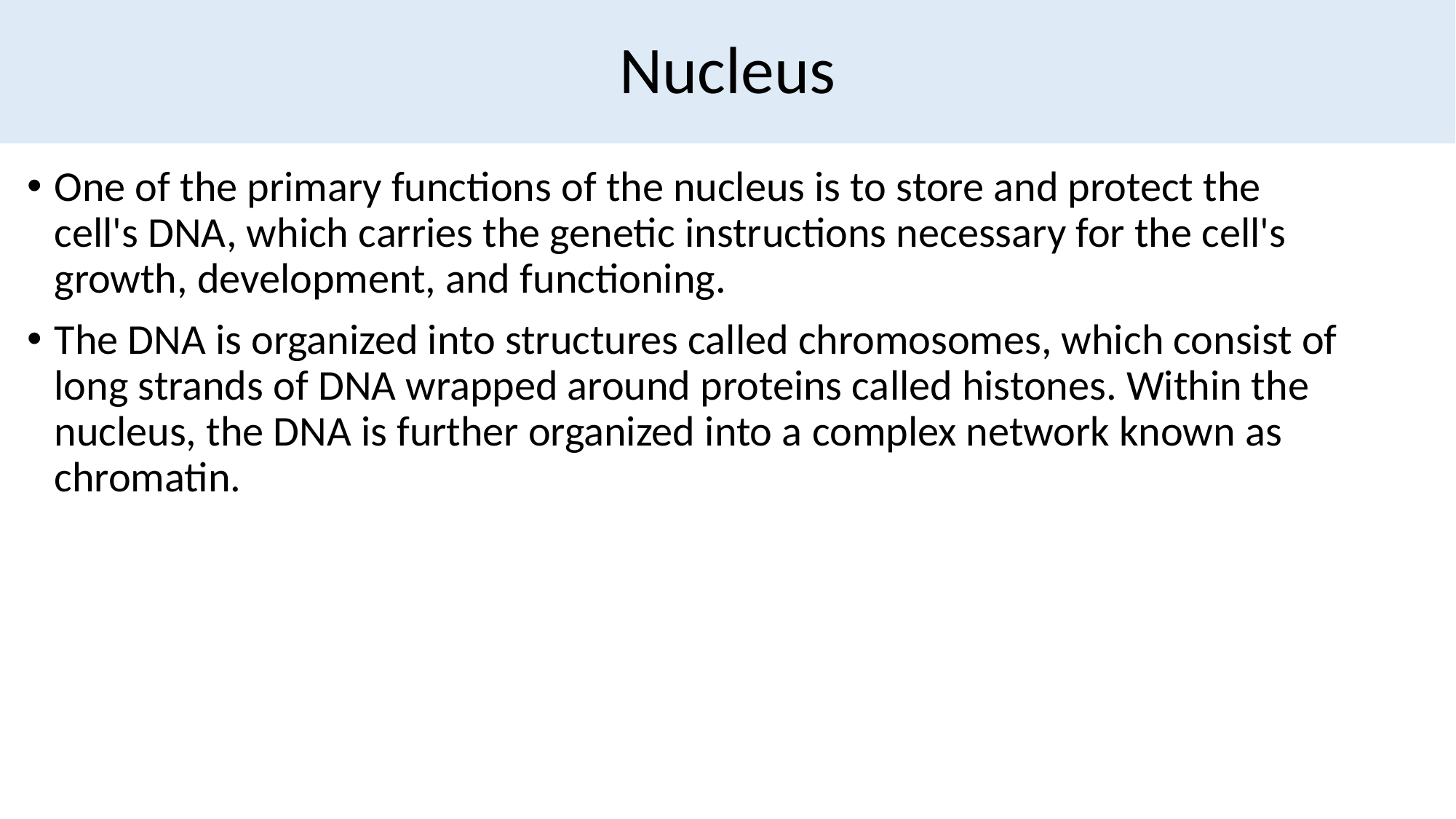

Nucleus
One of the primary functions of the nucleus is to store and protect the cell's DNA, which carries the genetic instructions necessary for the cell's growth, development, and functioning.
The DNA is organized into structures called chromosomes, which consist of long strands of DNA wrapped around proteins called histones. Within the nucleus, the DNA is further organized into a complex network known as chromatin.